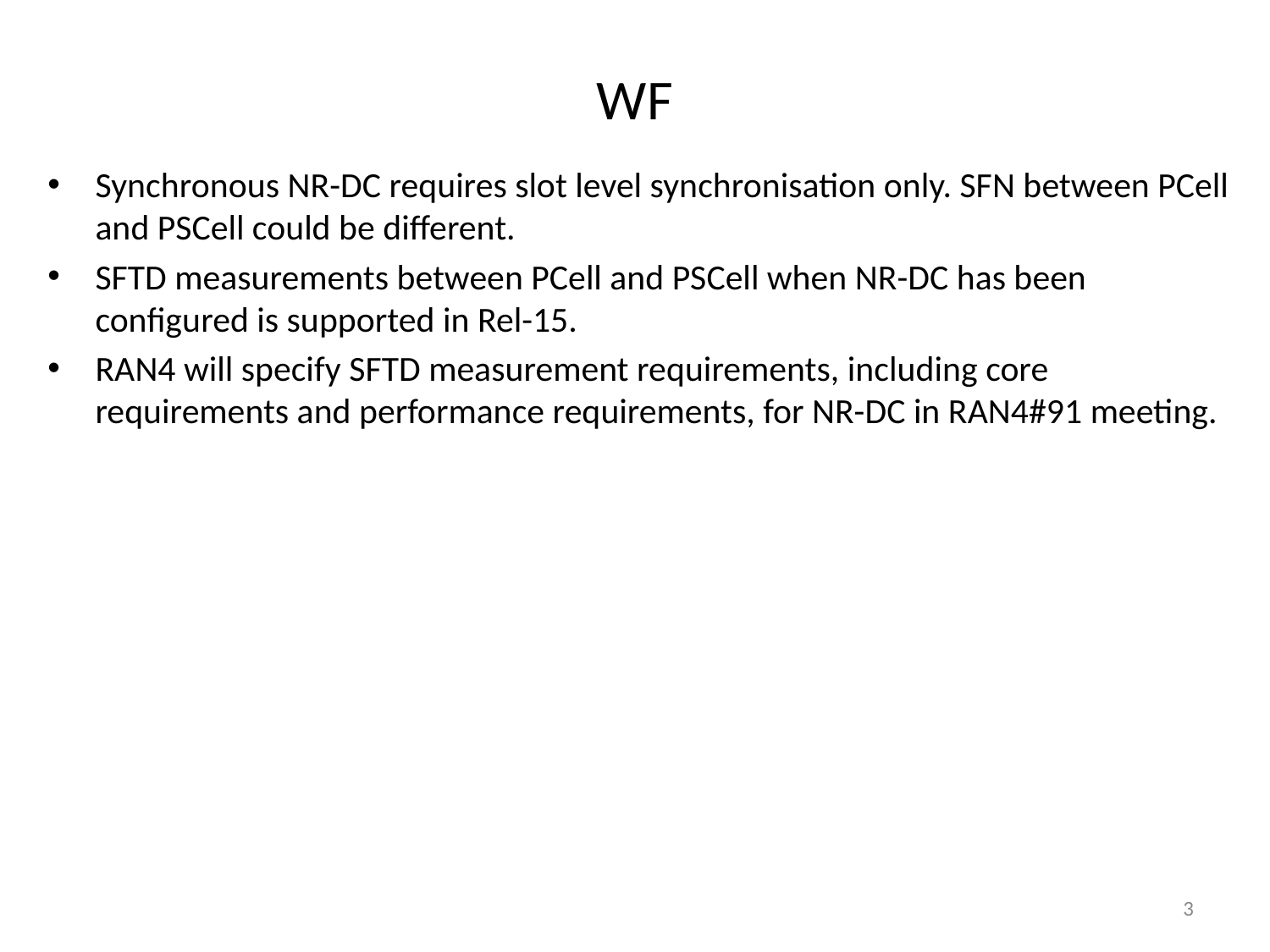

# WF
Synchronous NR-DC requires slot level synchronisation only. SFN between PCell and PSCell could be different.
SFTD measurements between PCell and PSCell when NR-DC has been configured is supported in Rel-15.
RAN4 will specify SFTD measurement requirements, including core requirements and performance requirements, for NR-DC in RAN4#91 meeting.

3